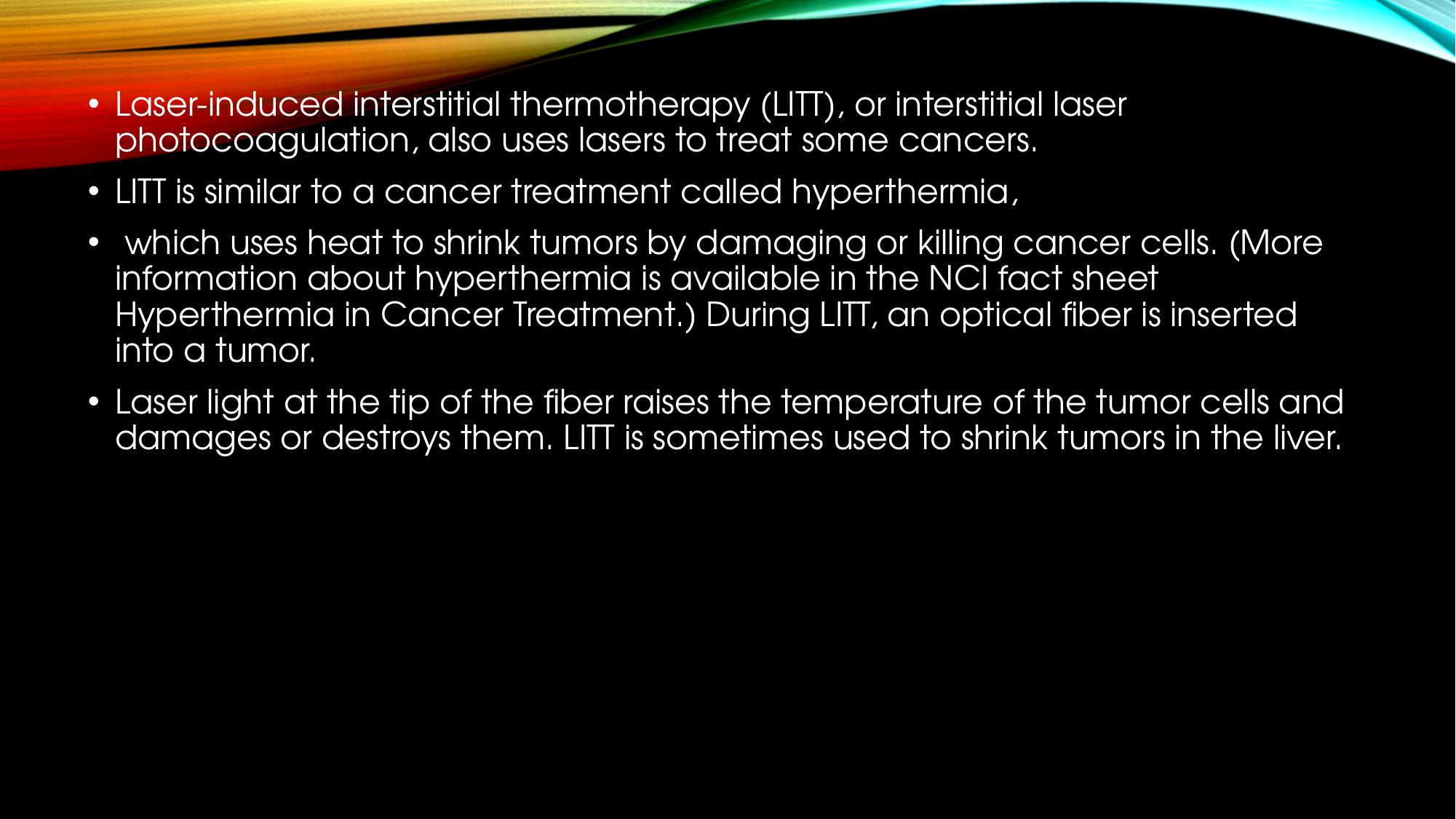

Laser-induced interstitial thermotherapy (LITT), or interstitial laser photocoagulation, also uses lasers to treat some cancers.
LITT is similar to a cancer treatment called hyperthermia,
 which uses heat to shrink tumors by damaging or killing cancer cells. (More information about hyperthermia is available in the NCI fact sheet Hyperthermia in Cancer Treatment.) During LITT, an optical fiber is inserted into a tumor.
Laser light at the tip of the fiber raises the temperature of the tumor cells and damages or destroys them. LITT is sometimes used to shrink tumors in the liver.